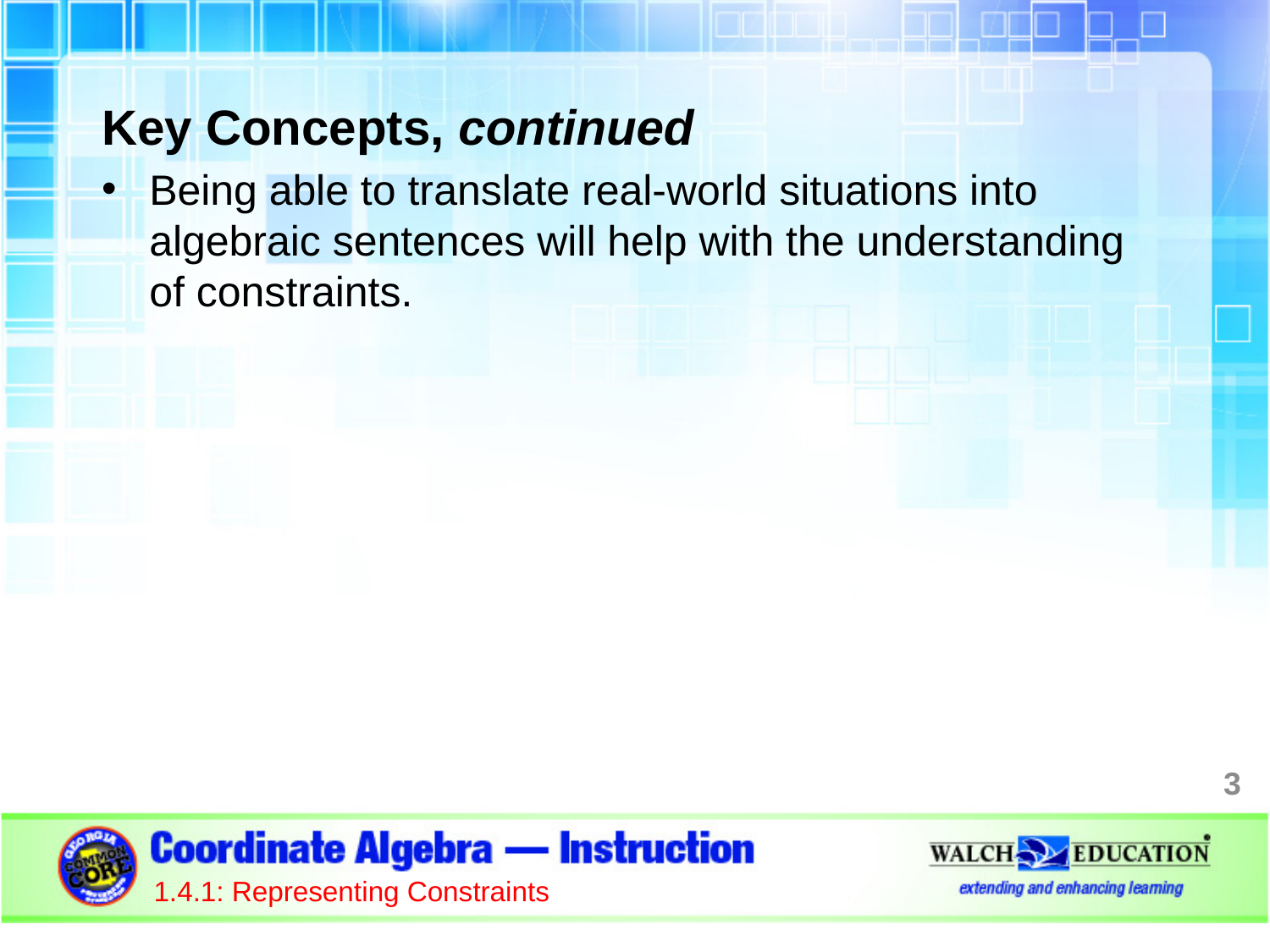

Key Concepts, continued
Being able to translate real-world situations into algebraic sentences will help with the understanding of constraints.

3
1.4.1: Representing Constraints